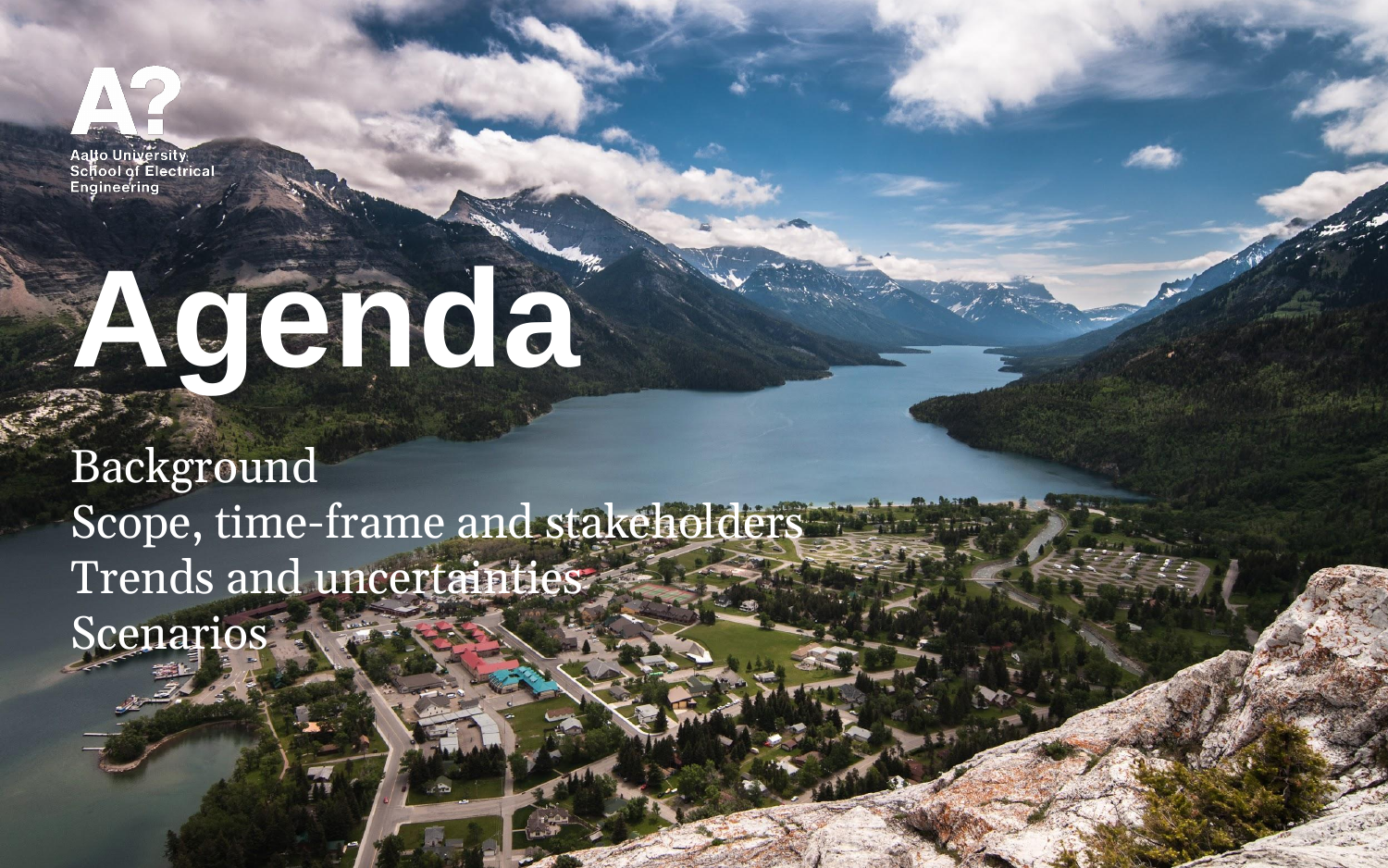

# Agenda
Background
Scope, time-frame and stakeholders
Trends and uncertainties
Scenarios